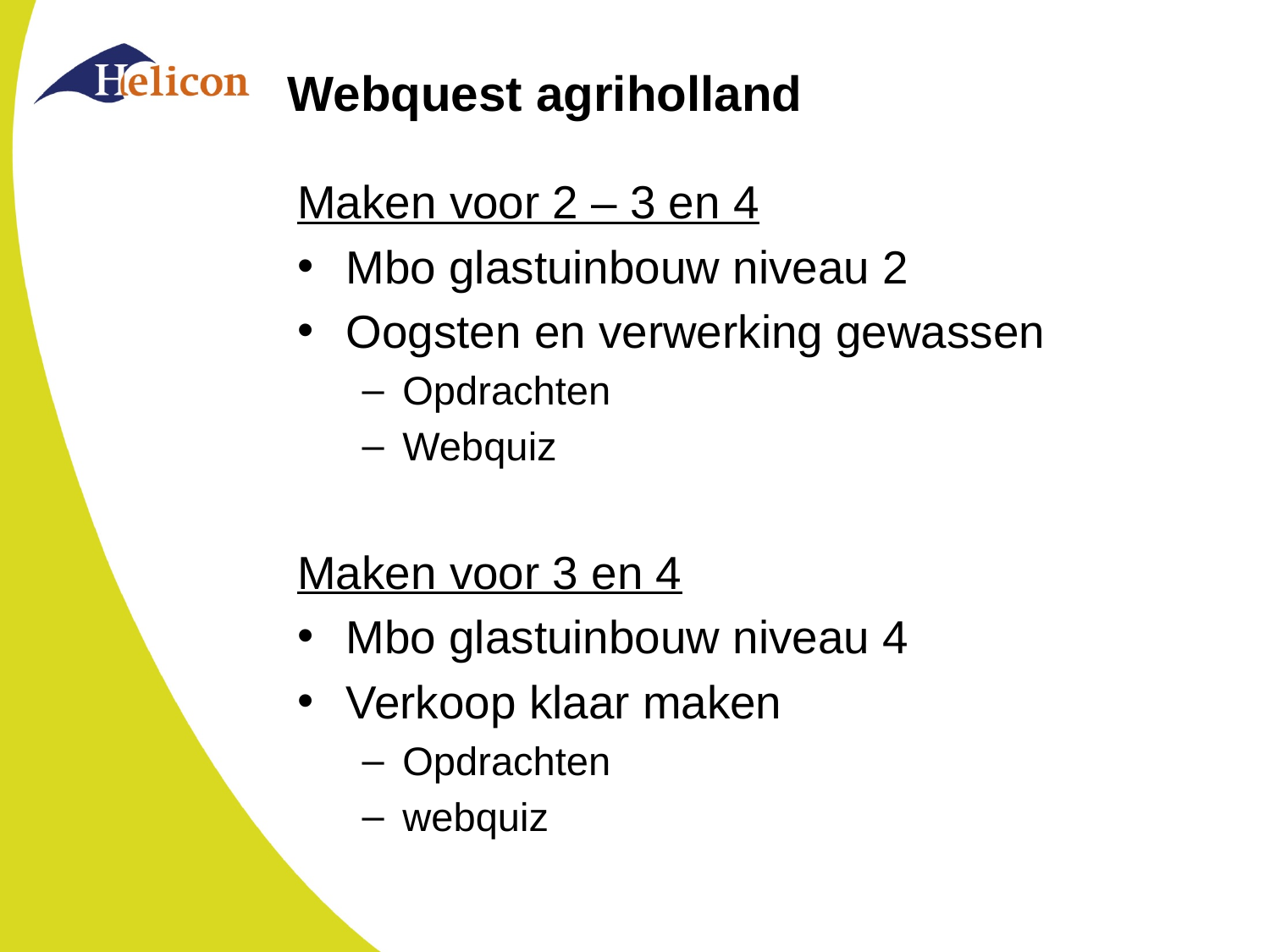

# Webquest agriholland
Maken voor 2 – 3 en 4
Mbo glastuinbouw niveau 2
Oogsten en verwerking gewassen
Opdrachten
Webquiz

Maken voor 3 en 4
Mbo glastuinbouw niveau 4
Verkoop klaar maken
Opdrachten
webquiz